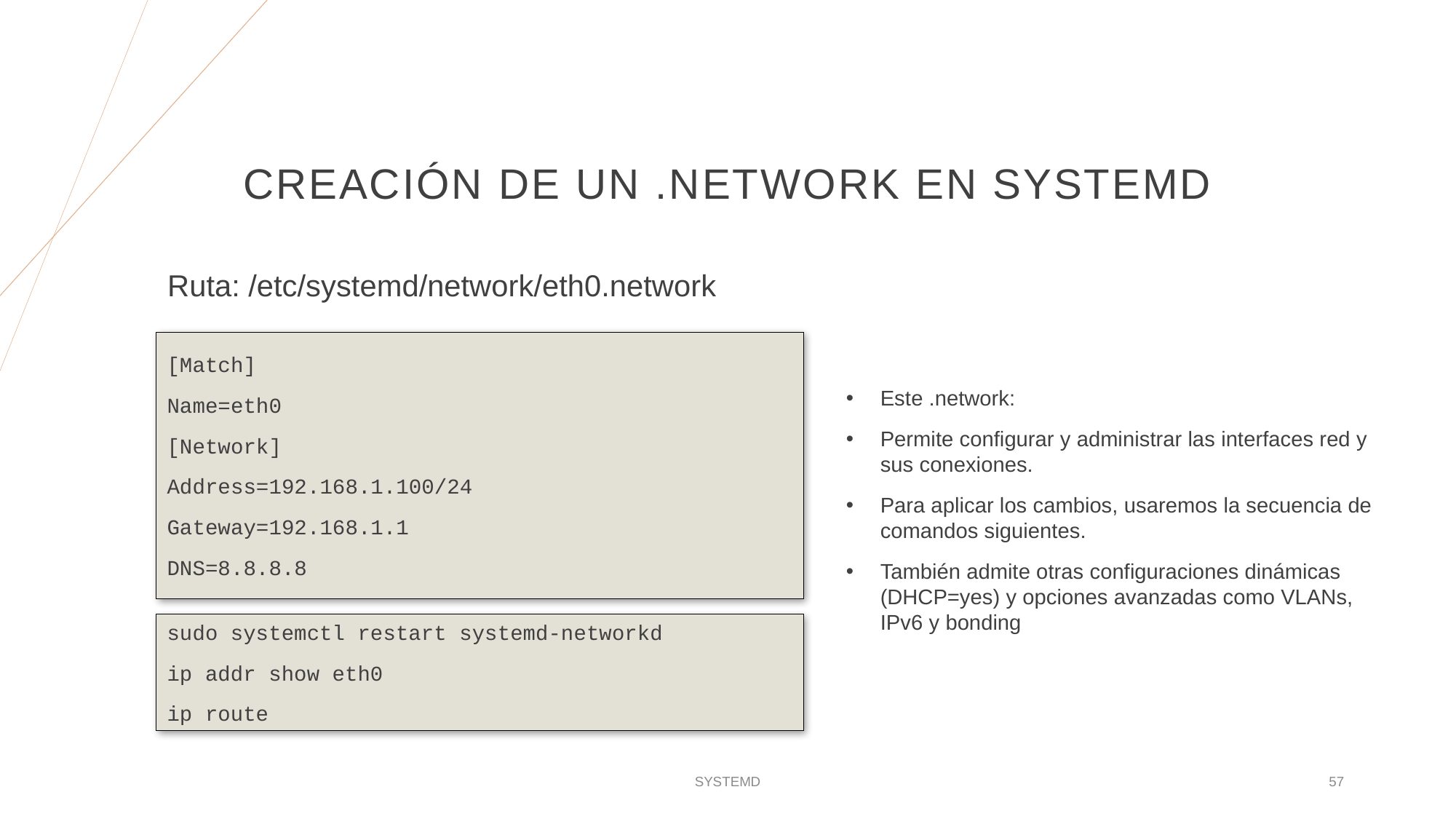

# Creación de un .netwoRk en systemd
Ruta: /etc/systemd/network/eth0.network
[Match]
Name=eth0
[Network]
Address=192.168.1.100/24
Gateway=192.168.1.1
DNS=8.8.8.8
Este .network:
Permite configurar y administrar las interfaces red y sus conexiones.
Para aplicar los cambios, usaremos la secuencia de  comandos siguientes.
También admite otras configuraciones dinámicas (DHCP=yes) y opciones avanzadas como VLANs, IPv6 y bonding

sudo systemctl restart systemd-networkd
ip addr show eth0
ip route
SYSTEMD
57